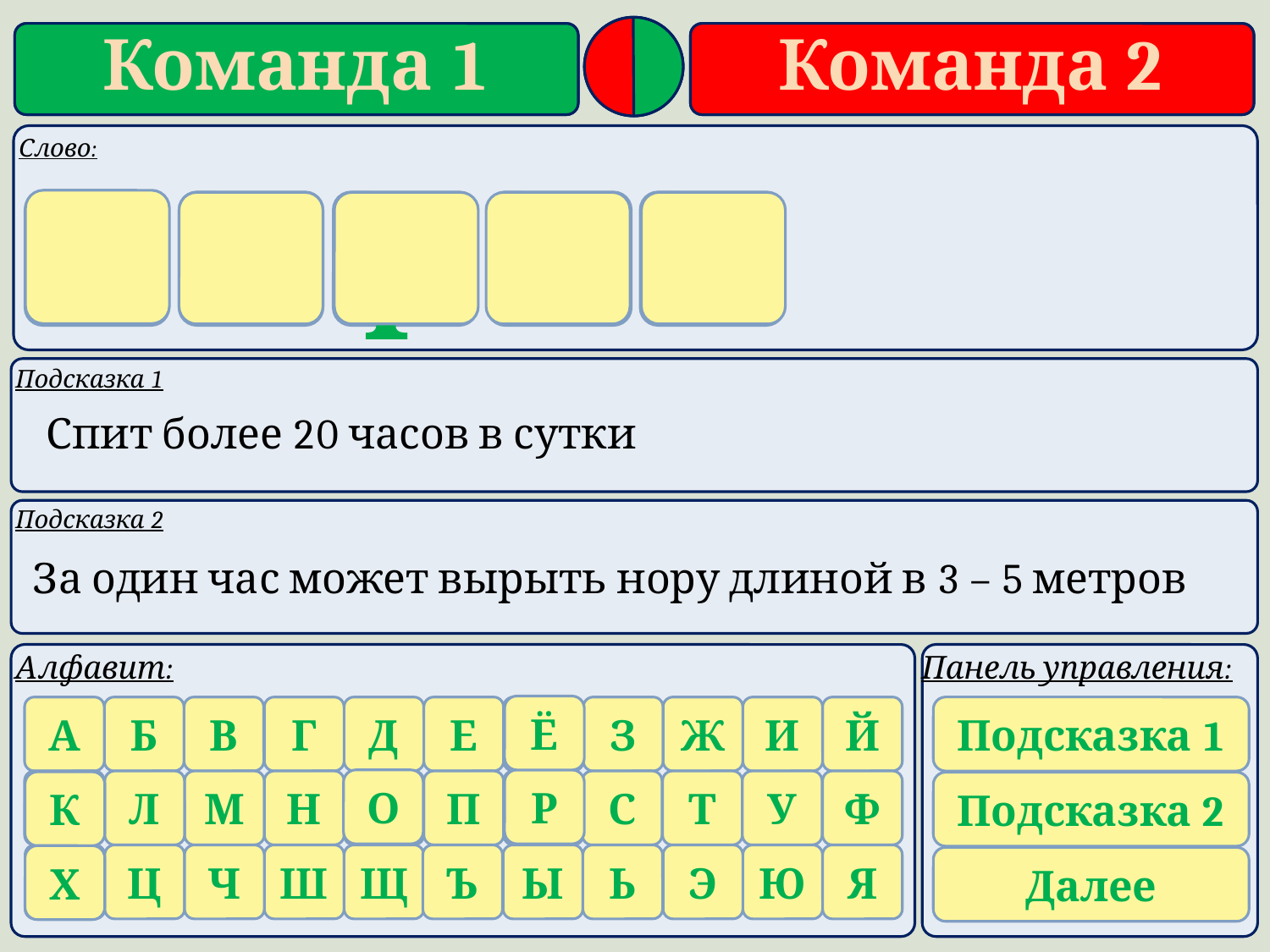

х
о
р
ё
к

Спит более 20 часов в сутки
За один час может вырыть нору длиной в 3 – 5 метров
Ё
Подсказка 1
О
Р
К
Подсказка 2
Х